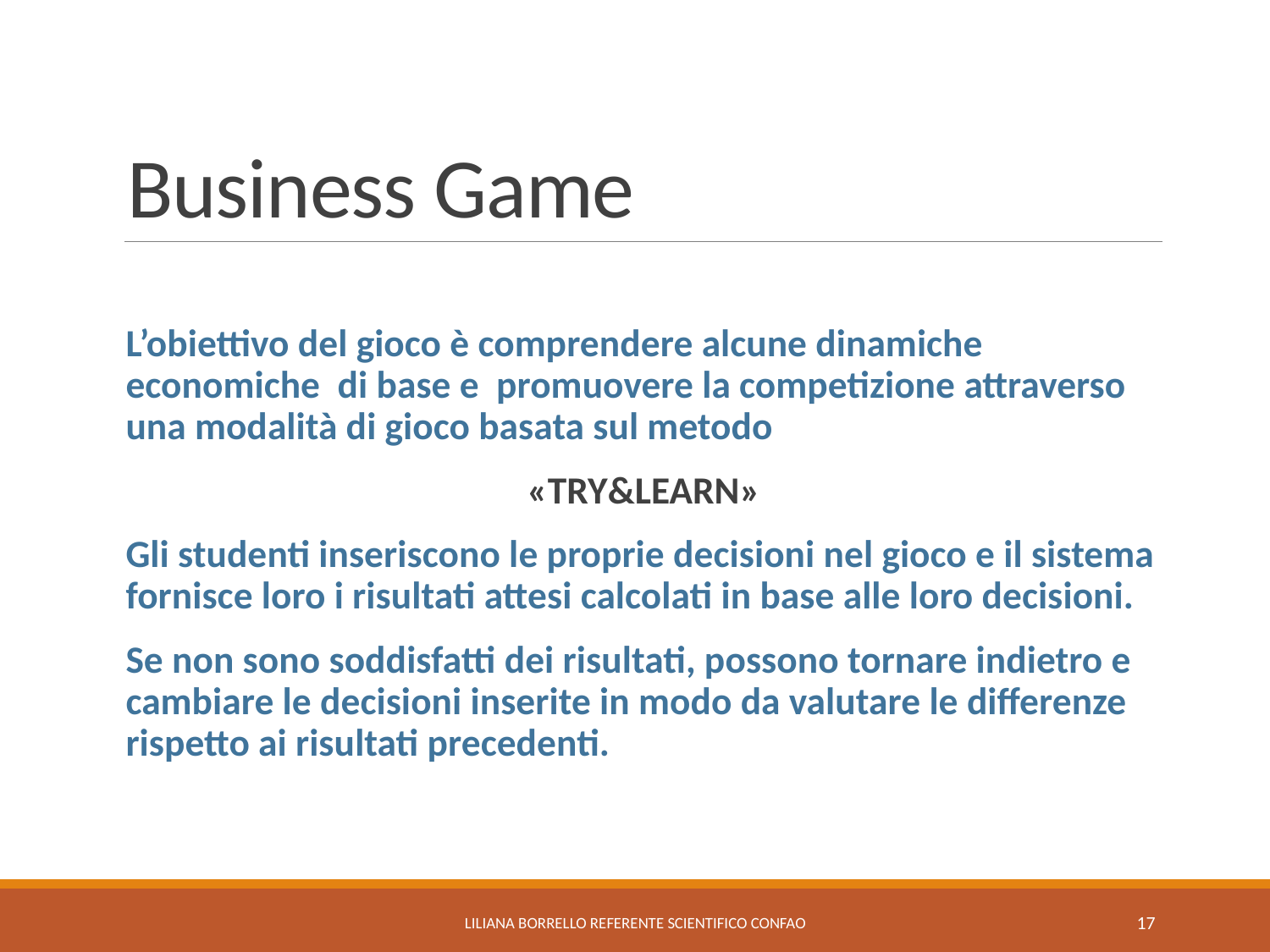

# Business Game

L’obiettivo del gioco è comprendere alcune dinamiche economiche  di base e  promuovere la competizione attraverso una modalità di gioco basata sul metodo
«TRY&LEARN»
Gli studenti inseriscono le proprie decisioni nel gioco e il sistema fornisce loro i risultati attesi calcolati in base alle loro decisioni.
Se non sono soddisfatti dei risultati, possono tornare indietro e cambiare le decisioni inserite in modo da valutare le differenze rispetto ai risultati precedenti.
LILIANA BORRELLO referente scientifico Confao
17